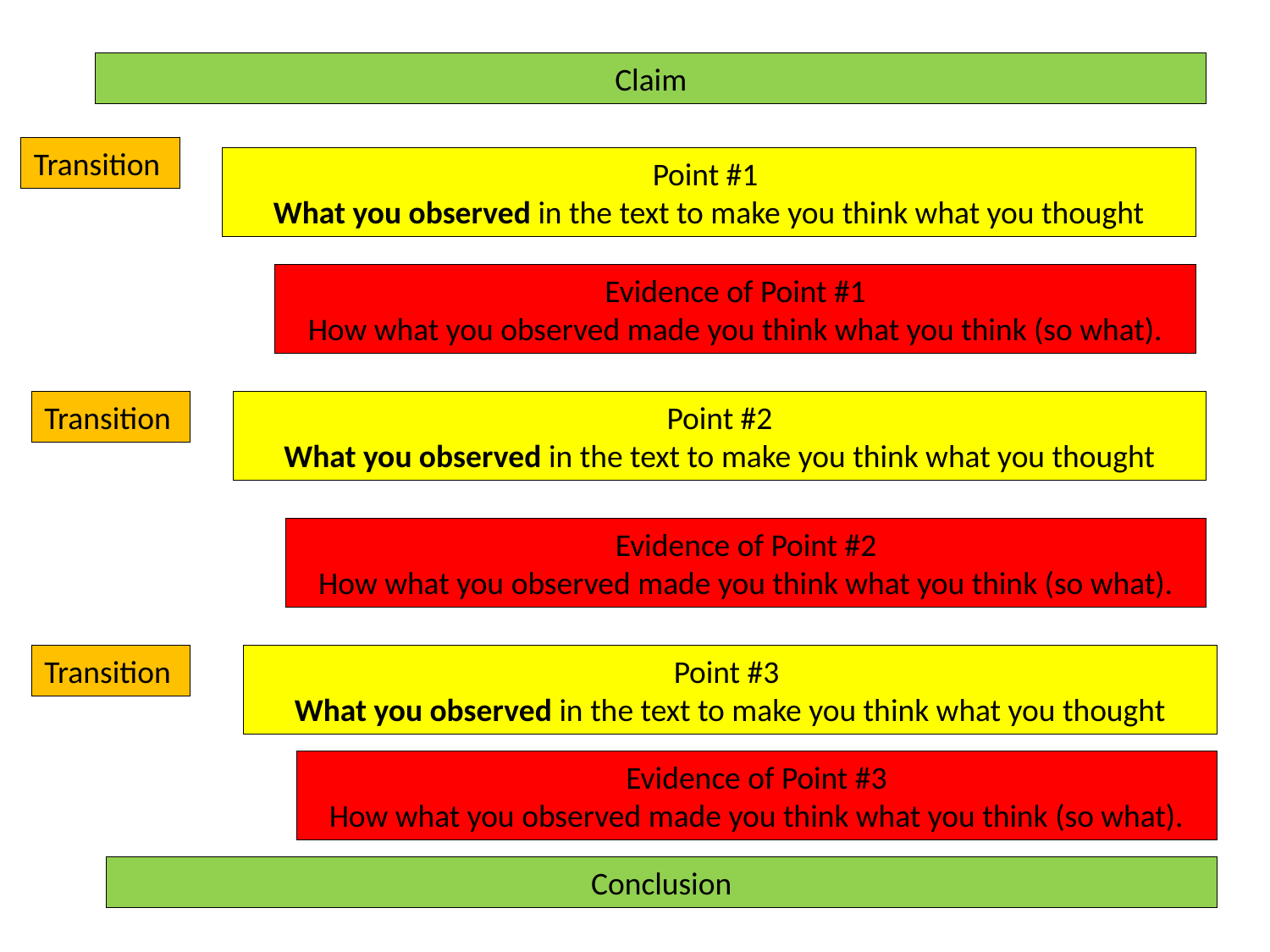

Claim
Transition
Point #1
What you observed in the text to make you think what you thought
Evidence of Point #1
How what you observed made you think what you think (so what).
Transition
Point #2
What you observed in the text to make you think what you thought
Evidence of Point #2
How what you observed made you think what you think (so what).
Transition
Point #3
What you observed in the text to make you think what you thought
Evidence of Point #3
How what you observed made you think what you think (so what).
Conclusion